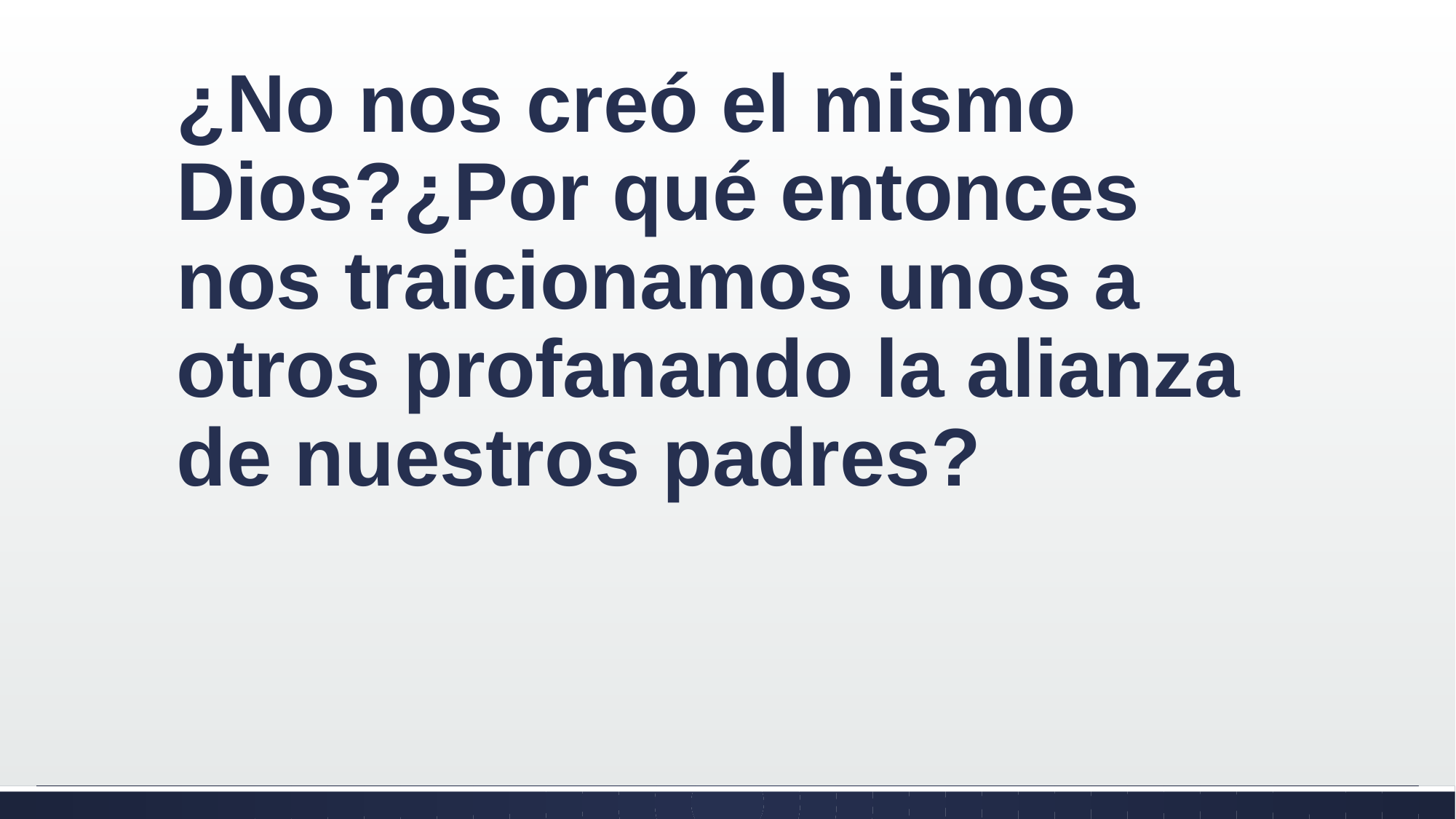

#
¿No nos creó el mismo Dios?¿Por qué entonces nos traicionamos unos a otros profanando la alianza de nuestros padres?